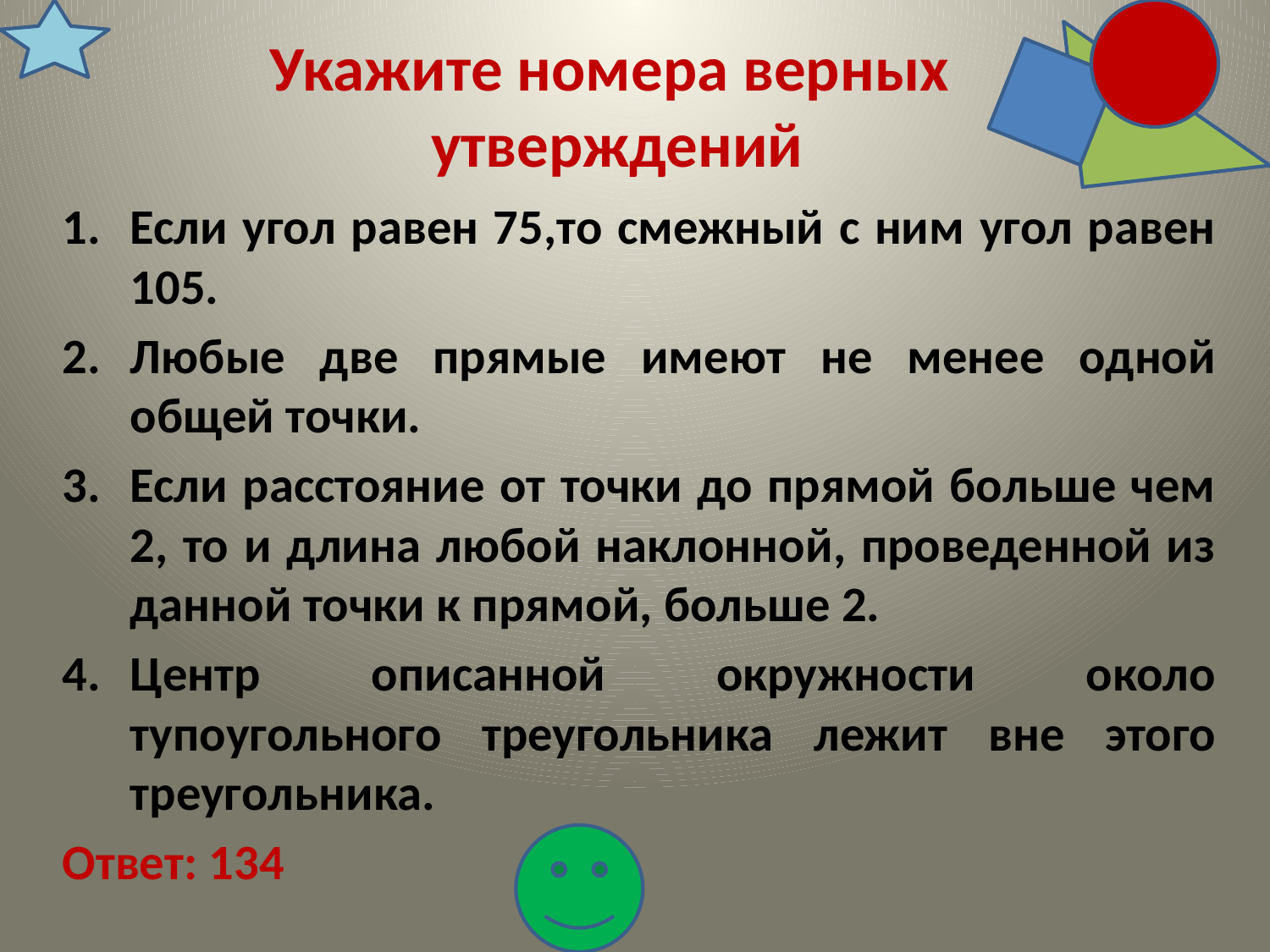

# Укажите номера верных утверждений

Если угол равен 75,то смежный с ним угол равен 105.
Любые две прямые имеют не менее одной общей точки.
Если расстояние от точки до прямой больше чем 2, то и длина любой наклонной, проведенной из данной точки к прямой, больше 2.
Центр описанной окружности около тупоугольного треугольника лежит вне этого треугольника.
Ответ: 134